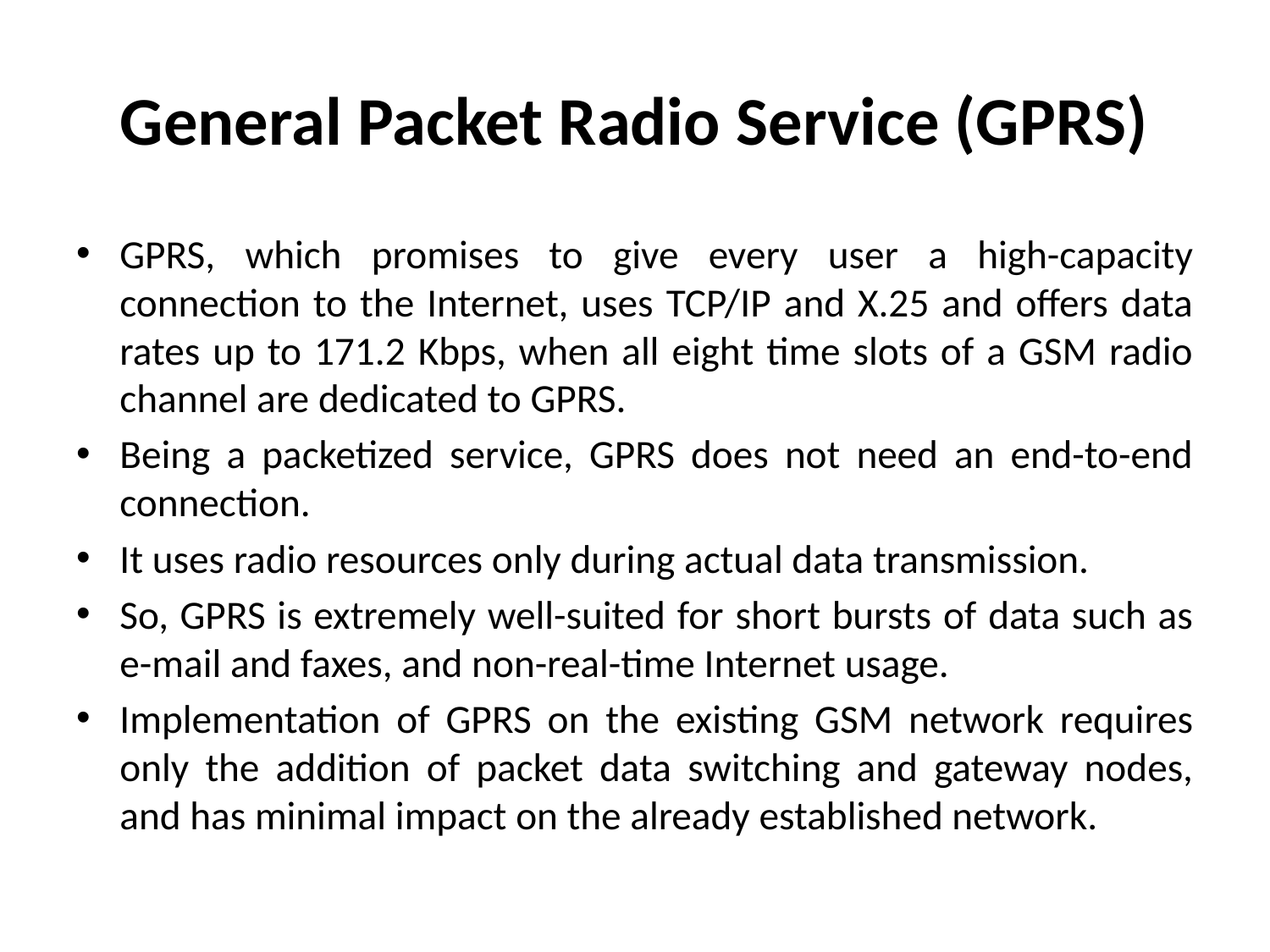

# General Packet Radio Service (GPRS)
GPRS, which promises to give every user a high-capacity connection to the Internet, uses TCP/IP and X.25 and offers data rates up to 171.2 Kbps, when all eight time slots of a GSM radio channel are dedicated to GPRS.
Being a packetized service, GPRS does not need an end-to-end connection.
It uses radio resources only during actual data transmission.
So, GPRS is extremely well-suited for short bursts of data such as e-mail and faxes, and non-real-time Internet usage.
Implementation of GPRS on the existing GSM network requires only the addition of packet data switching and gateway nodes, and has minimal impact on the already established network.